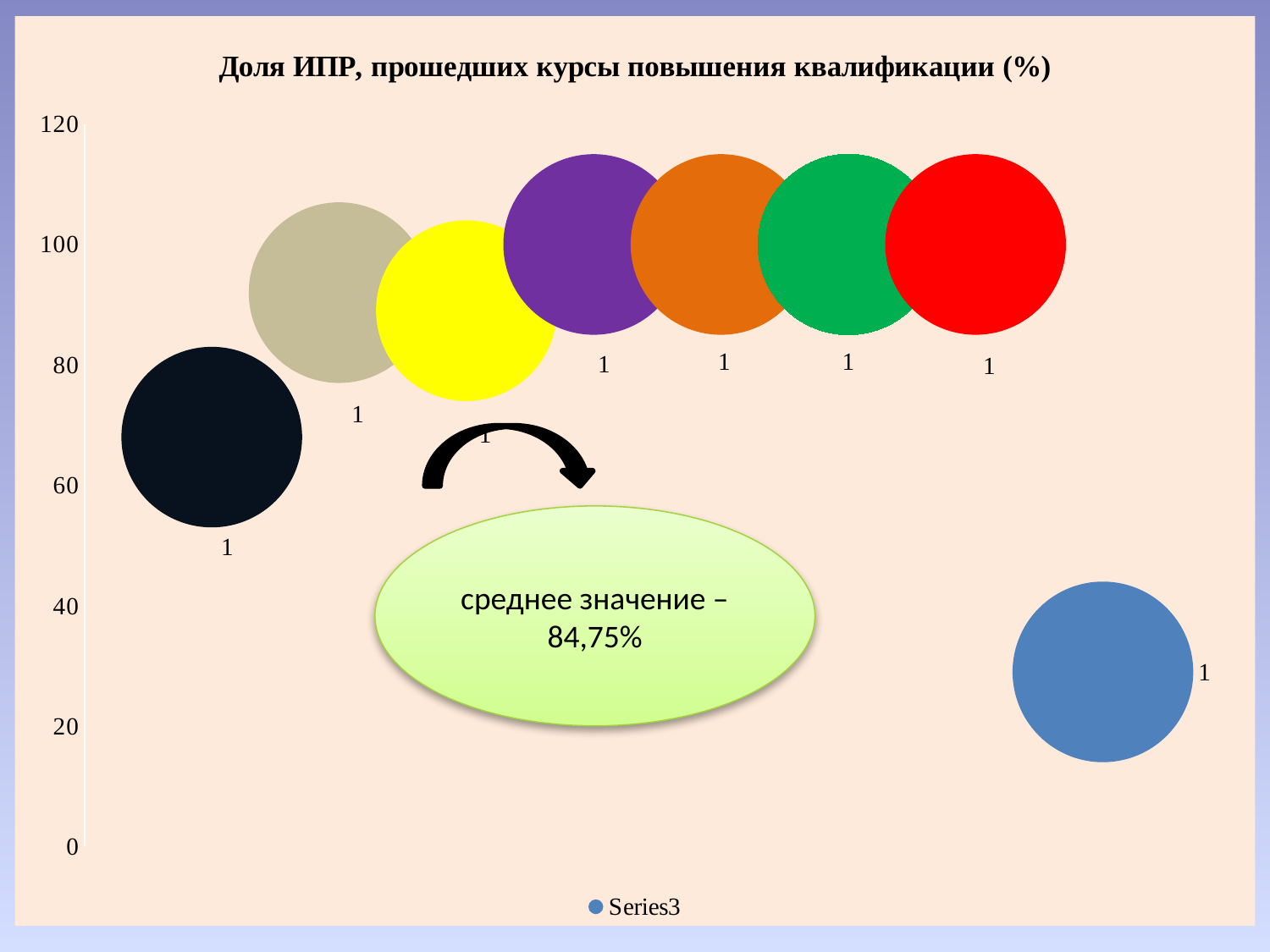

### Chart: Доля ИПР, прошедших курсы повышения квалификации (%)

| Category |  |
|---|---|
#

среднее значение – 84,75%